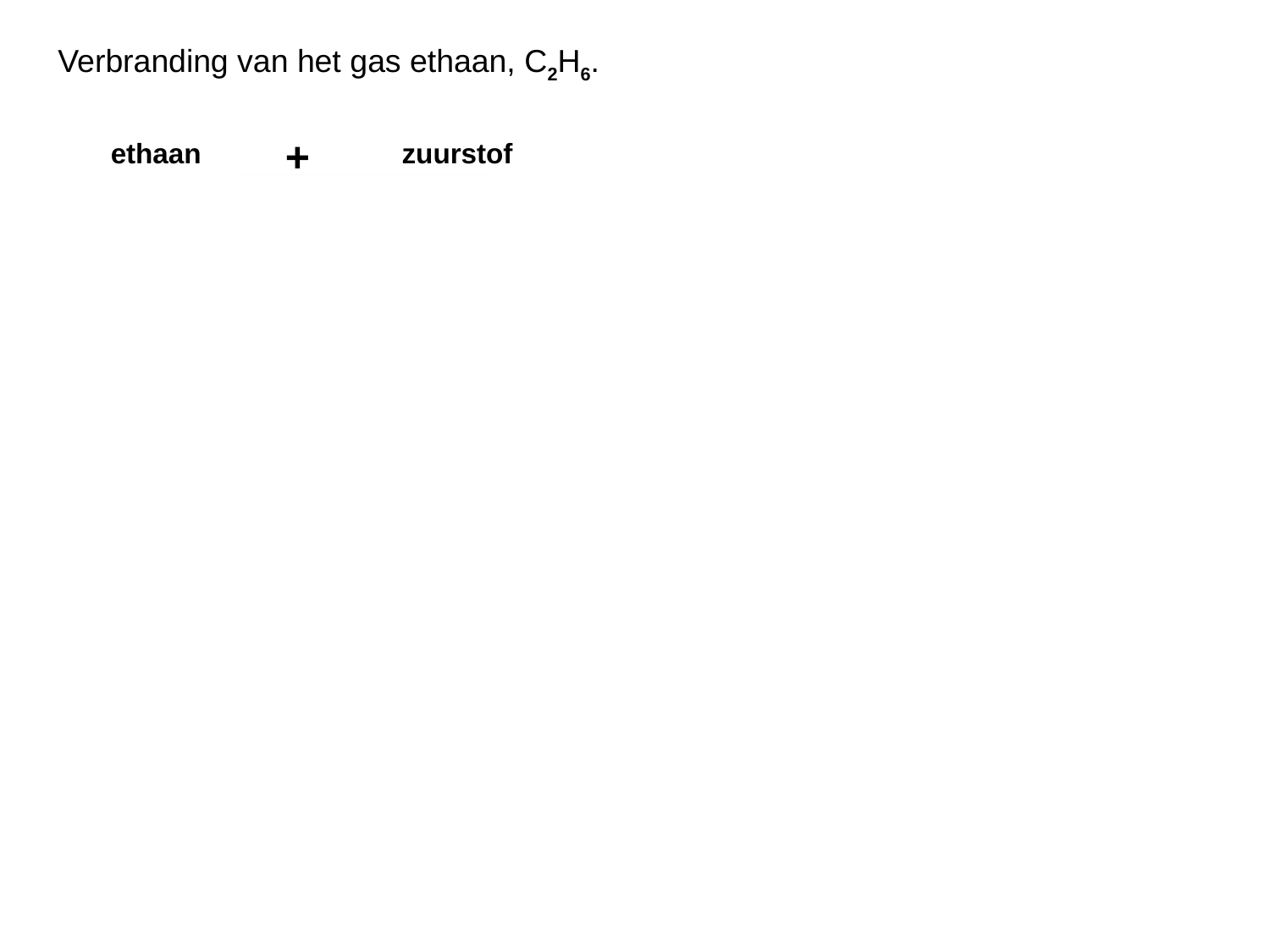

Verbranding van het gas ethaan, C2H6.

+

zuurstof
ethaan